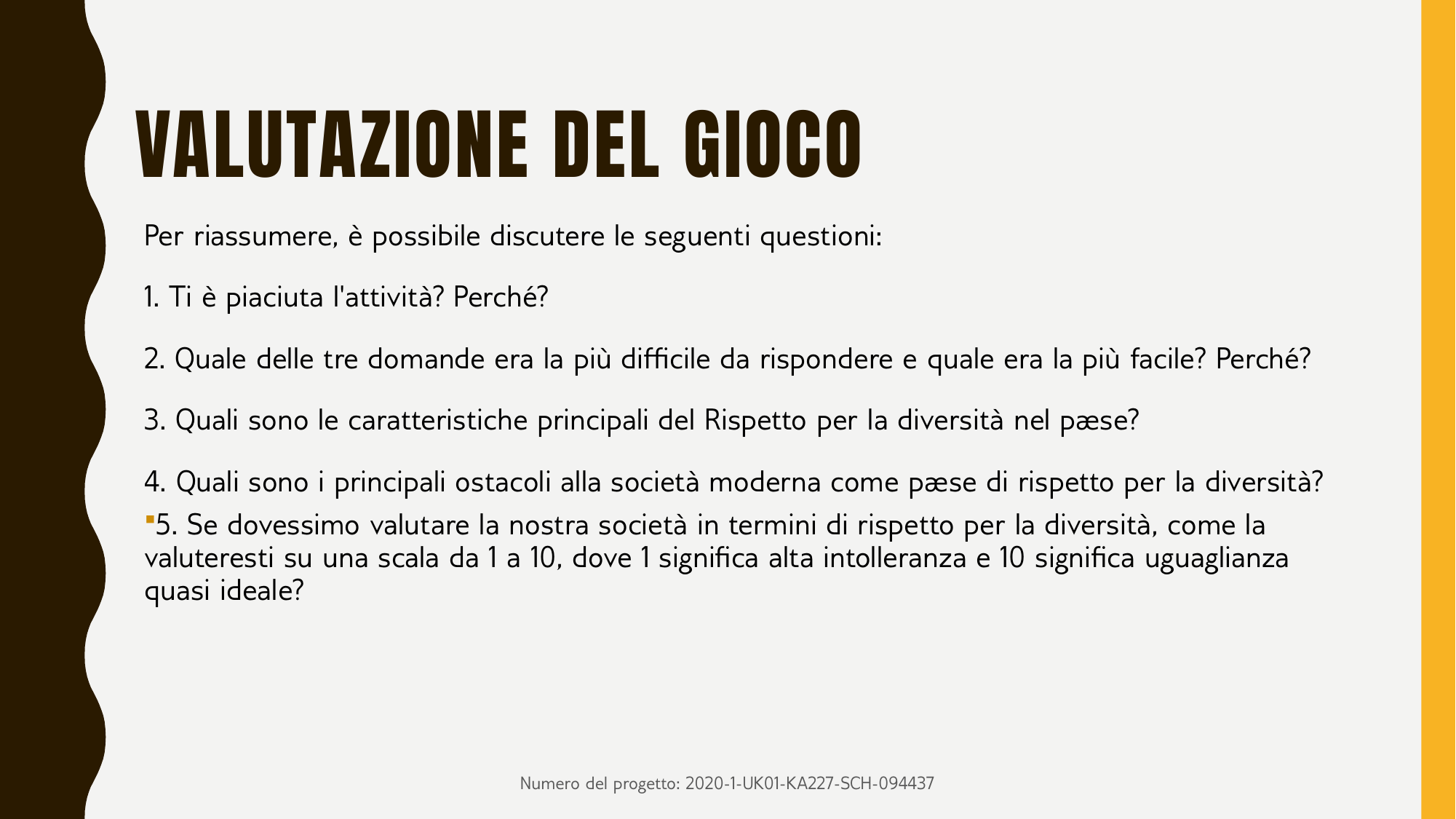

# Valutazione del gioco

Per riassumere, è possibile discutere le seguenti questioni:
1. Ti è piaciuta l'attività? Perché?
2. Quale delle tre domande era la più difficile da rispondere e quale era la più facile? Perché?
3. Quali sono le caratteristiche principali del Rispetto per la diversità nel paese?
4. Quali sono i principali ostacoli alla società moderna come paese di rispetto per la diversità?
5. Se dovessimo valutare la nostra società in termini di rispetto per la diversità, come la valuteresti su una scala da 1 a 10, dove 1 significa alta intolleranza e 10 significa uguaglianza quasi ideale?
Numero del progetto: 2020-1-UK01-KA227-SCH-094437